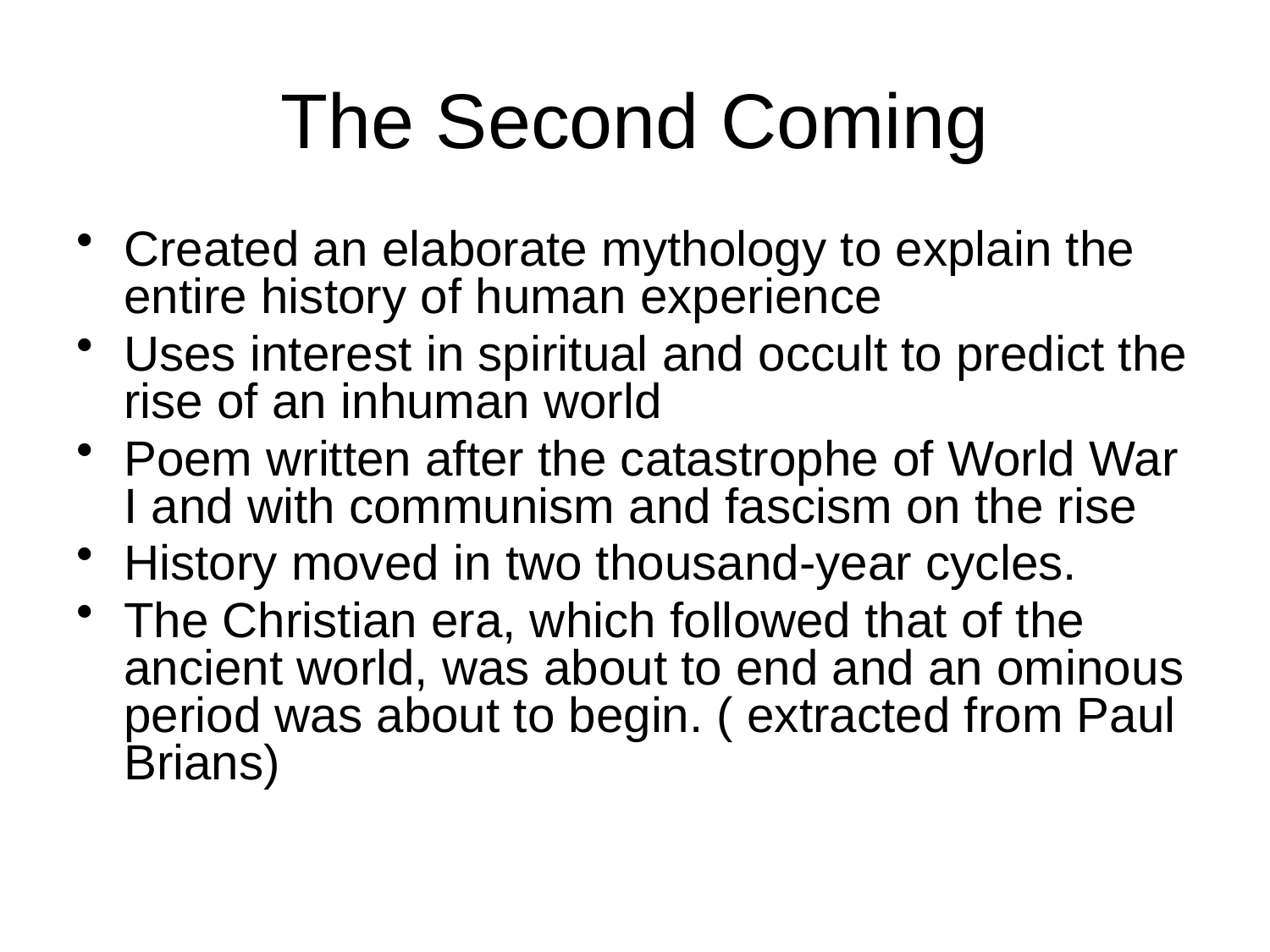

# The Second Coming
Created an elaborate mythology to explain the entire history of human experience
Uses interest in spiritual and occult to predict the rise of an inhuman world
Poem written after the catastrophe of World War I and with communism and fascism on the rise
History moved in two thousand-year cycles.
The Christian era, which followed that of the ancient world, was about to end and an ominous period was about to begin. ( extracted from Paul Brians)